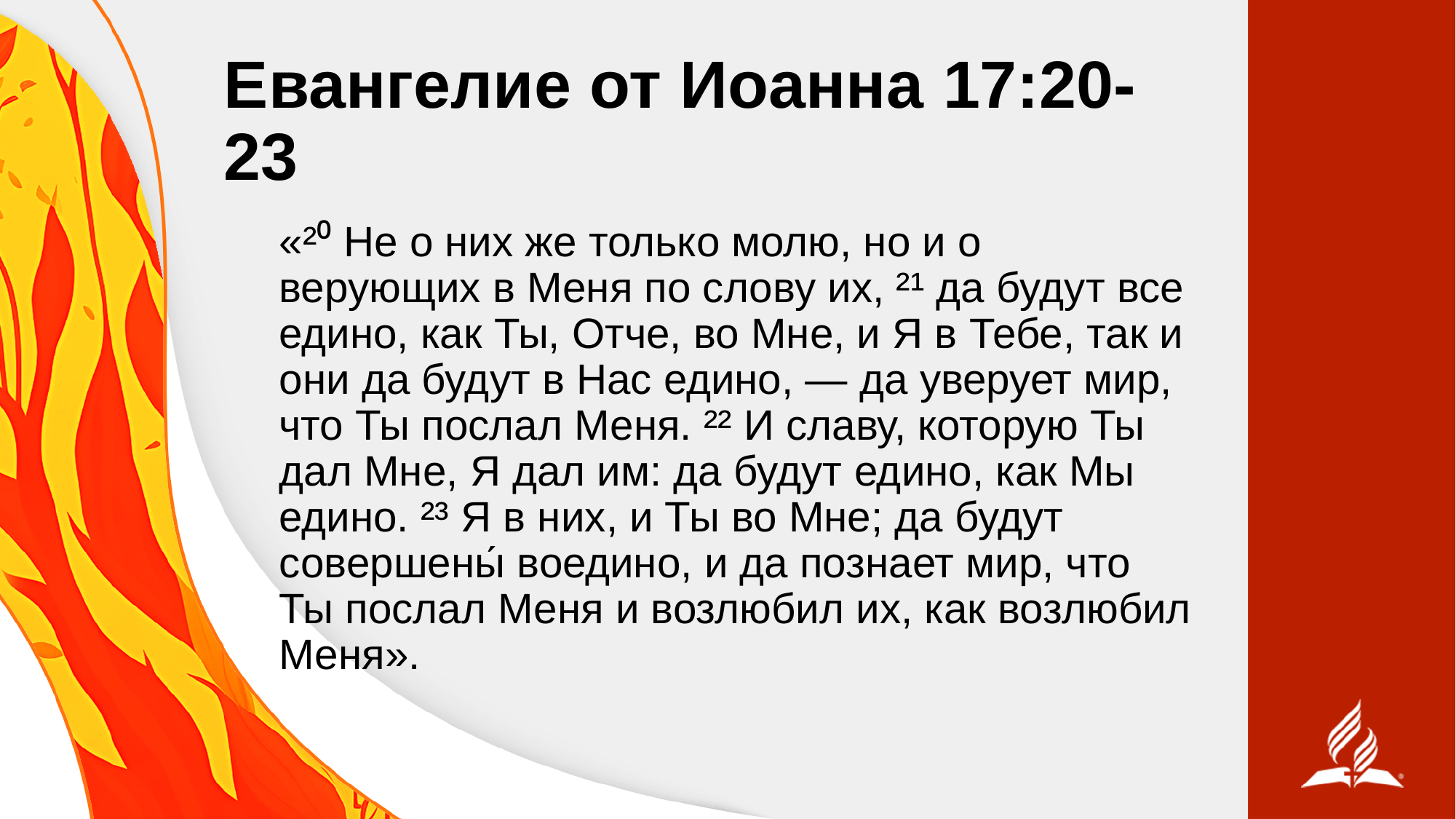

# Евангелие от Иоанна 17:20-23
«²⁰ Не о них же только молю, но и о верующих в Меня по слову их, ²¹ да будут все едино, как Ты, Отче, во Мне, и Я в Тебе, так и они да будут в Нас едино, — да уверует мир, что Ты послал Меня. ²² И славу, которую Ты дал Мне, Я дал им: да будут едино, как Мы едино. ²³ Я в них, и Ты во Мне; да будут совершены́ воедино, и да познает мир, что Ты послал Меня и возлюбил их, как возлюбил Меня».